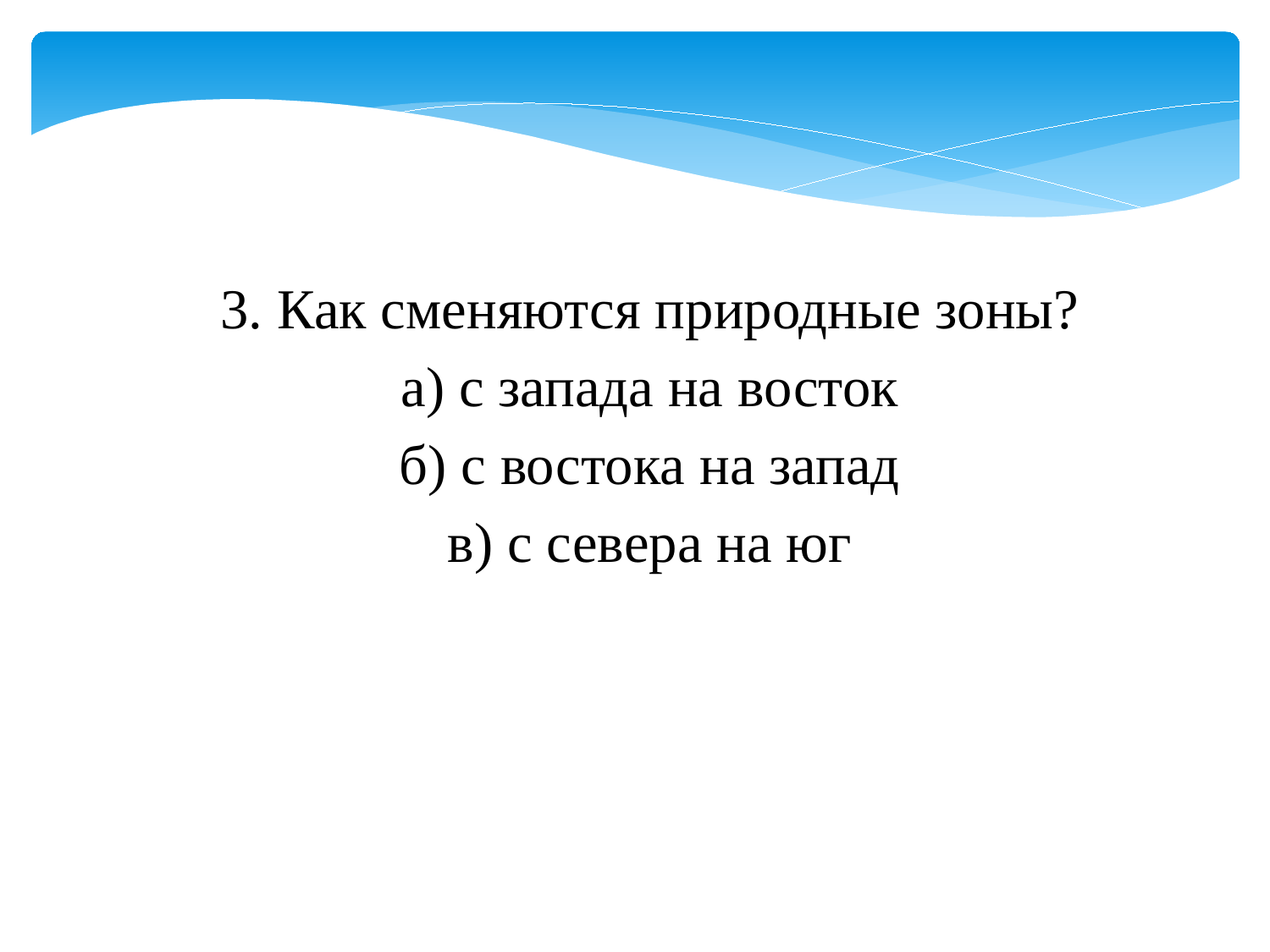

3. Как сменяются природные зоны?
а) с запада на восток
б) с востока на запад
в) с севера на юг